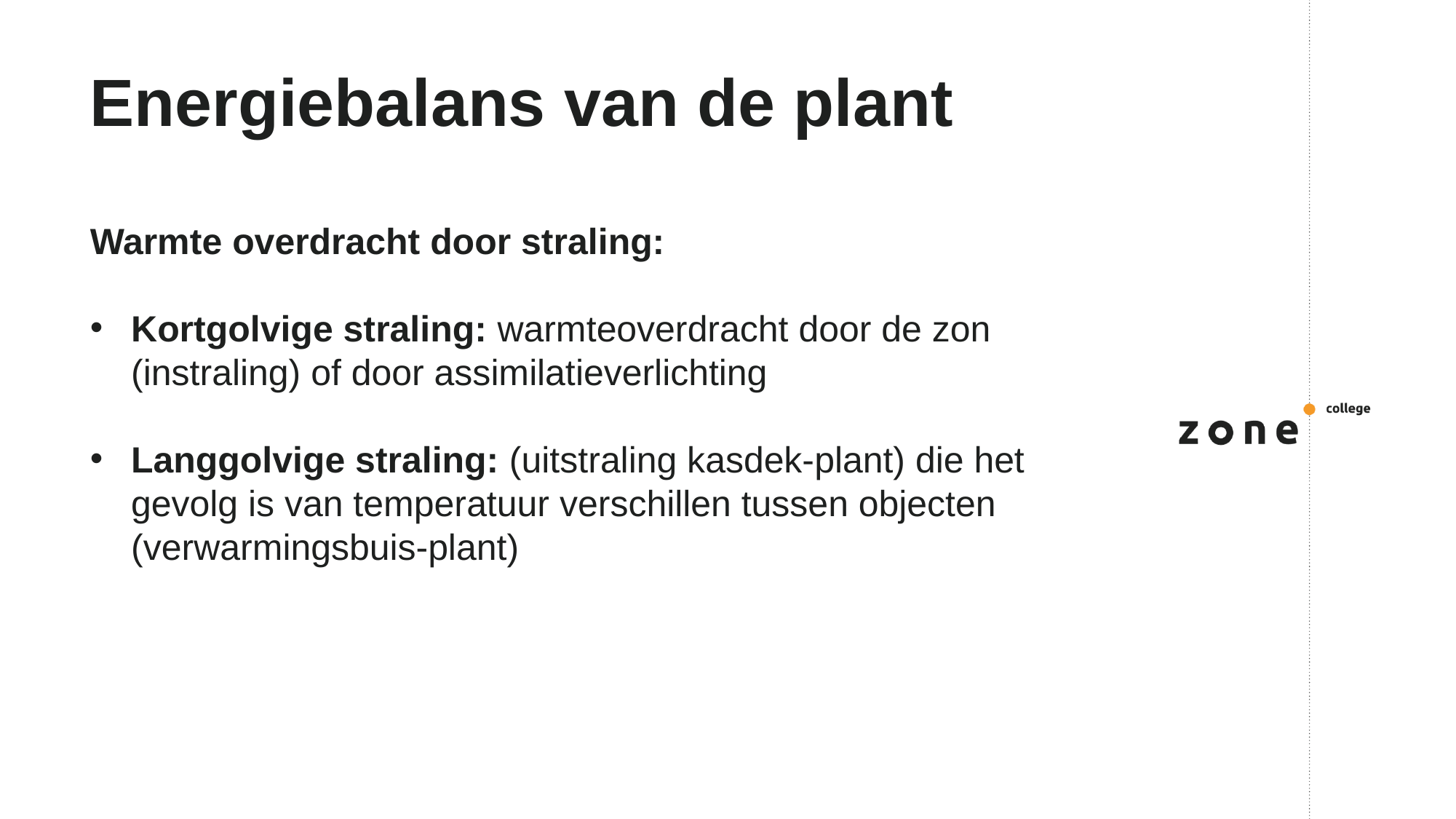

# Energiebalans van de plant
Warmte overdracht door straling:
Kortgolvige straling: warmteoverdracht door de zon (instraling) of door assimilatieverlichting

Langgolvige straling: (uitstraling kasdek-plant) die het gevolg is van temperatuur verschillen tussen objecten
(verwarmingsbuis-plant)